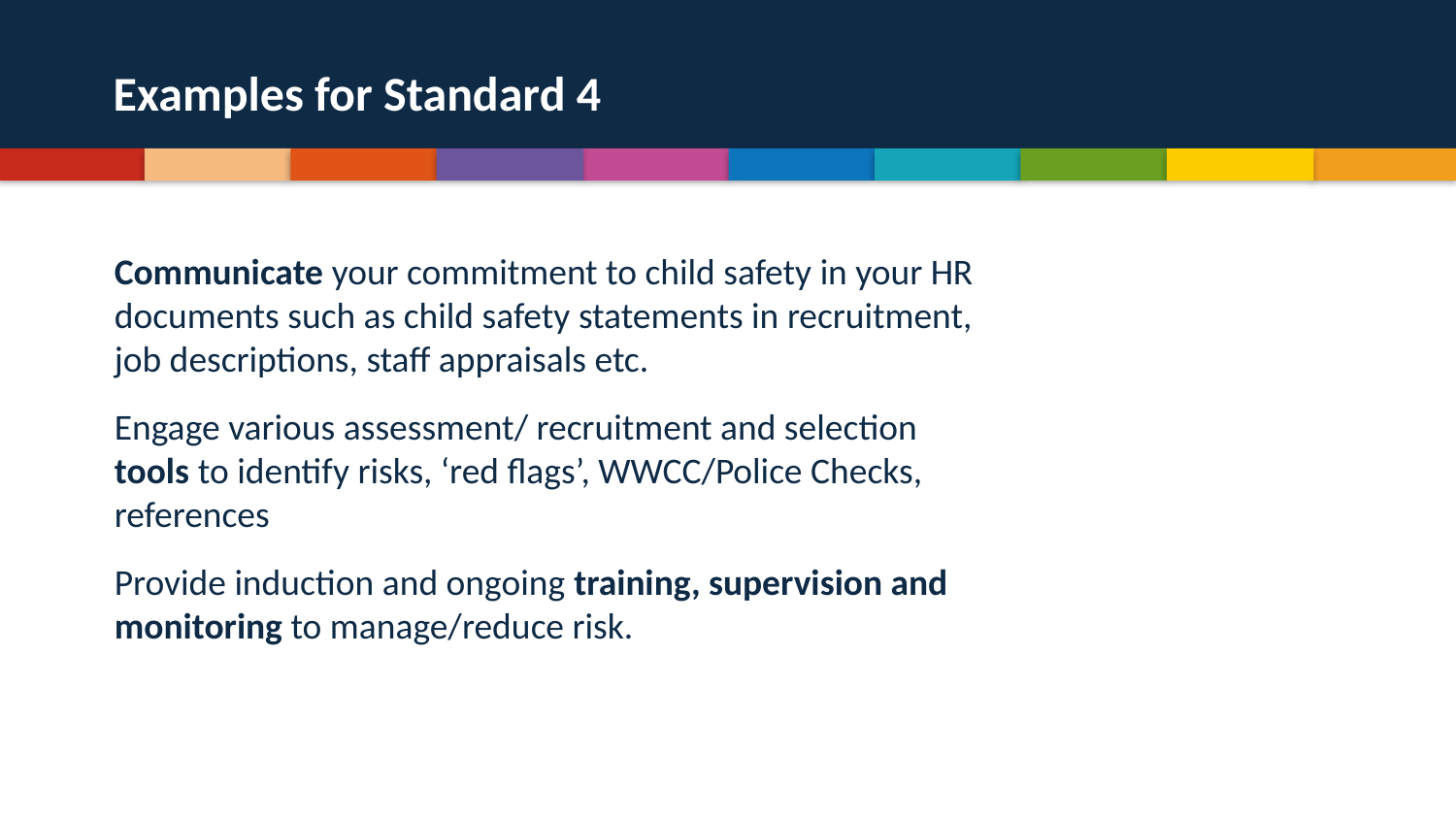

# Examples for Standard 4
Communicate your commitment to child safety in your HR documents such as child safety statements in recruitment, job descriptions, staff appraisals etc.
Engage various assessment/ recruitment and selection tools to identify risks, ‘red flags’, WWCC/Police Checks, references
Provide induction and ongoing training, supervision and monitoring to manage/reduce risk.